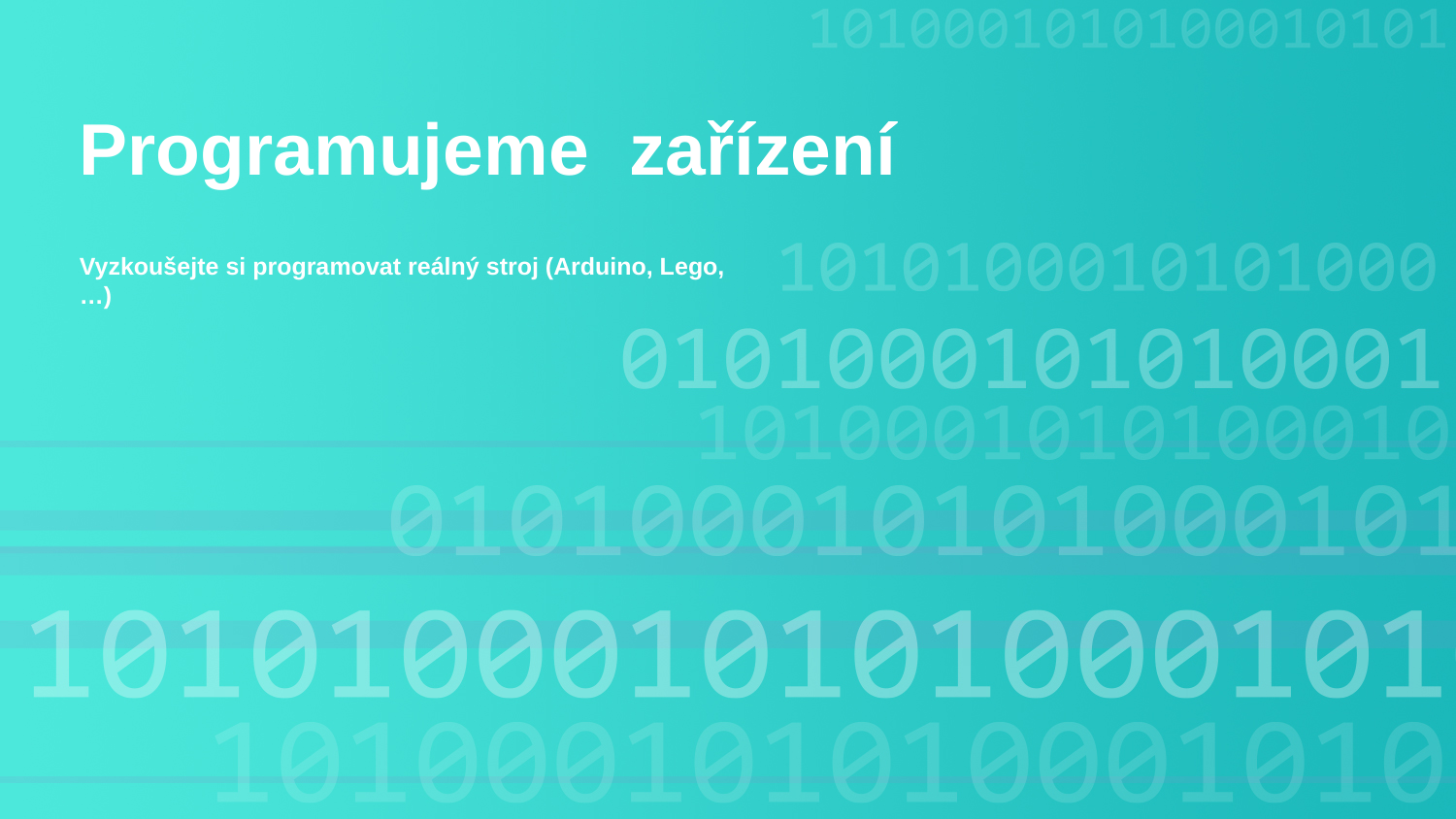

Programujeme  zařízení
Vyzkoušejte si programovat reálný stroj (Arduino, Lego, …)